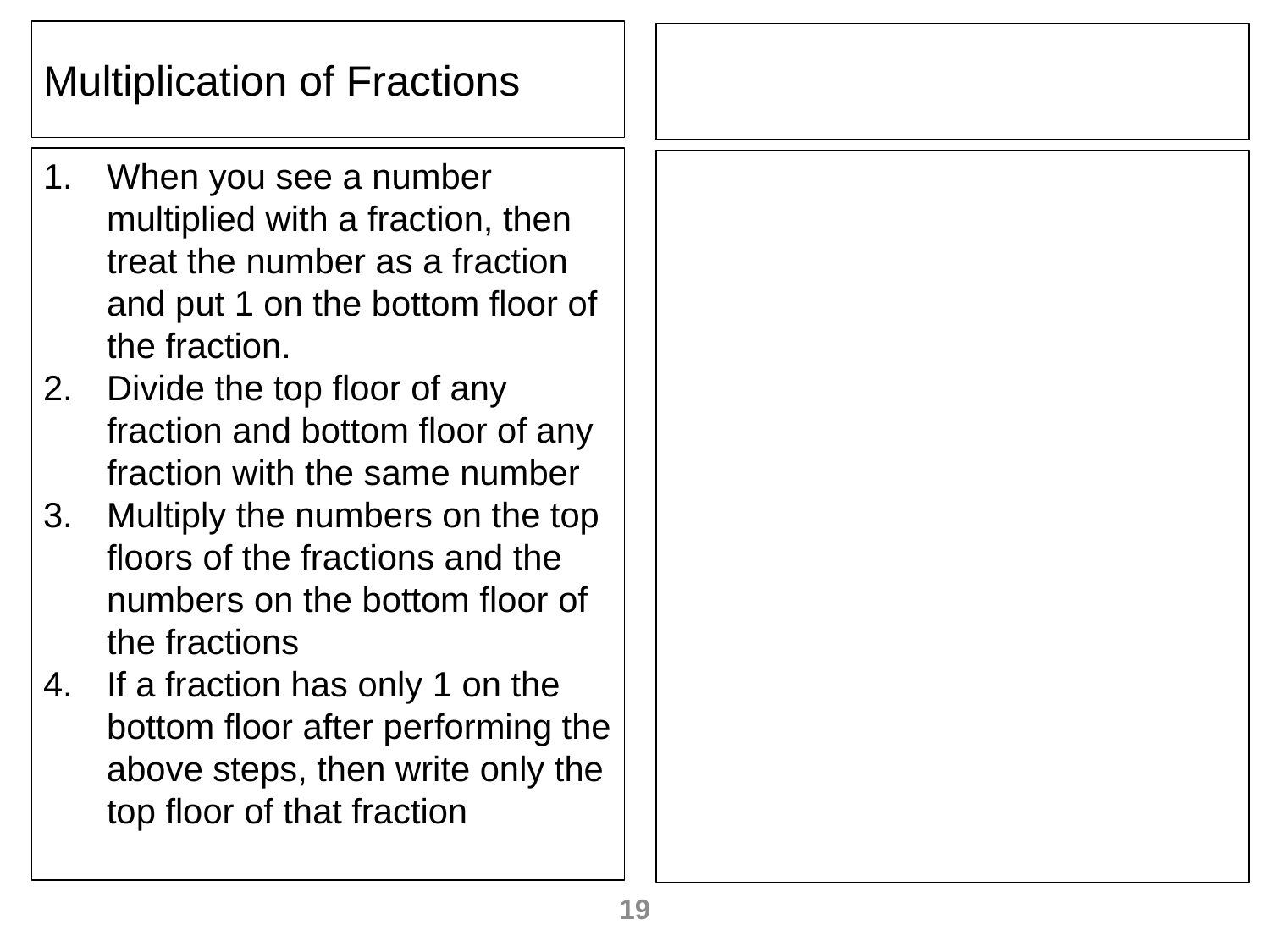

Multiplication of Fractions

When you see a number multiplied with a fraction, then treat the number as a fraction and put 1 on the bottom floor of the fraction.
Divide the top floor of any fraction and bottom floor of any fraction with the same number
Multiply the numbers on the top floors of the fractions and the numbers on the bottom floor of the fractions
If a fraction has only 1 on the bottom floor after performing the above steps, then write only the top floor of that fraction

19